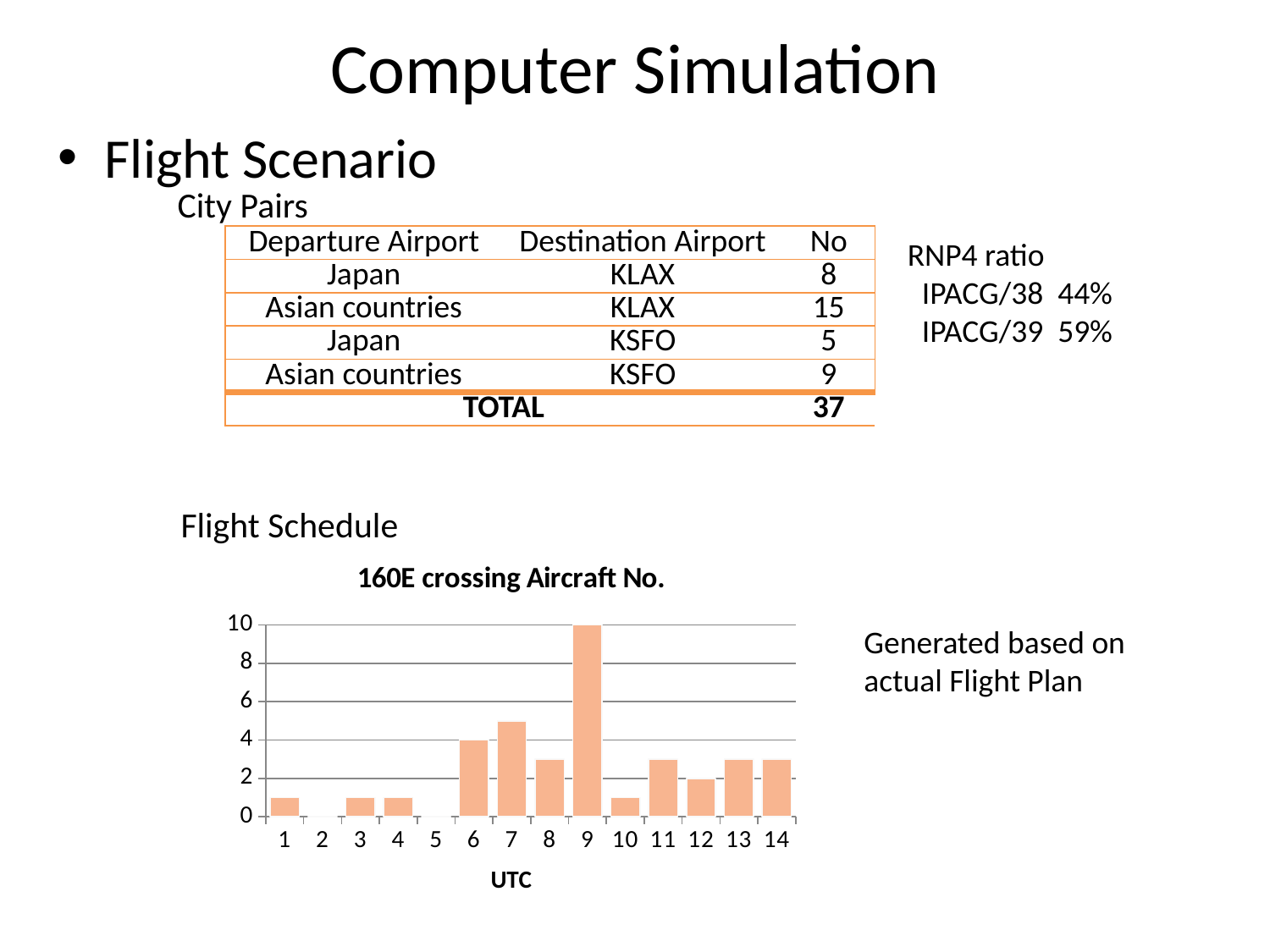

# Computer Simulation
Flight Scenario
City Pairs
| Departure Airport | Destination Airport | No |
| --- | --- | --- |
| Japan | KLAX | 8 |
| Asian countries | KLAX | 15 |
| Japan | KSFO | 5 |
| Asian countries | KSFO | 9 |
| TOTAL |  | 37 |
RNP4 ratio
  IPACG/38  44%
  IPACG/39  59%
Flight Schedule

### Chart: 160E crossing Aircraft No.

| Category | Aircraft No. |
|---|---|
| 1 | 1.0 |
| 2 | 0.0 |
| 3 | 1.0 |
| 4 | 1.0 |
| 5 | 0.0 |
| 6 | 4.0 |
| 7 | 5.0 |
| 8 | 3.0 |
| 9 | 10.0 |
| 10 | 1.0 |
| 11 | 3.0 |
| 12 | 2.0 |
| 13 | 3.0 |
| 14 | 3.0 |
Generated based on actual Flight Plan